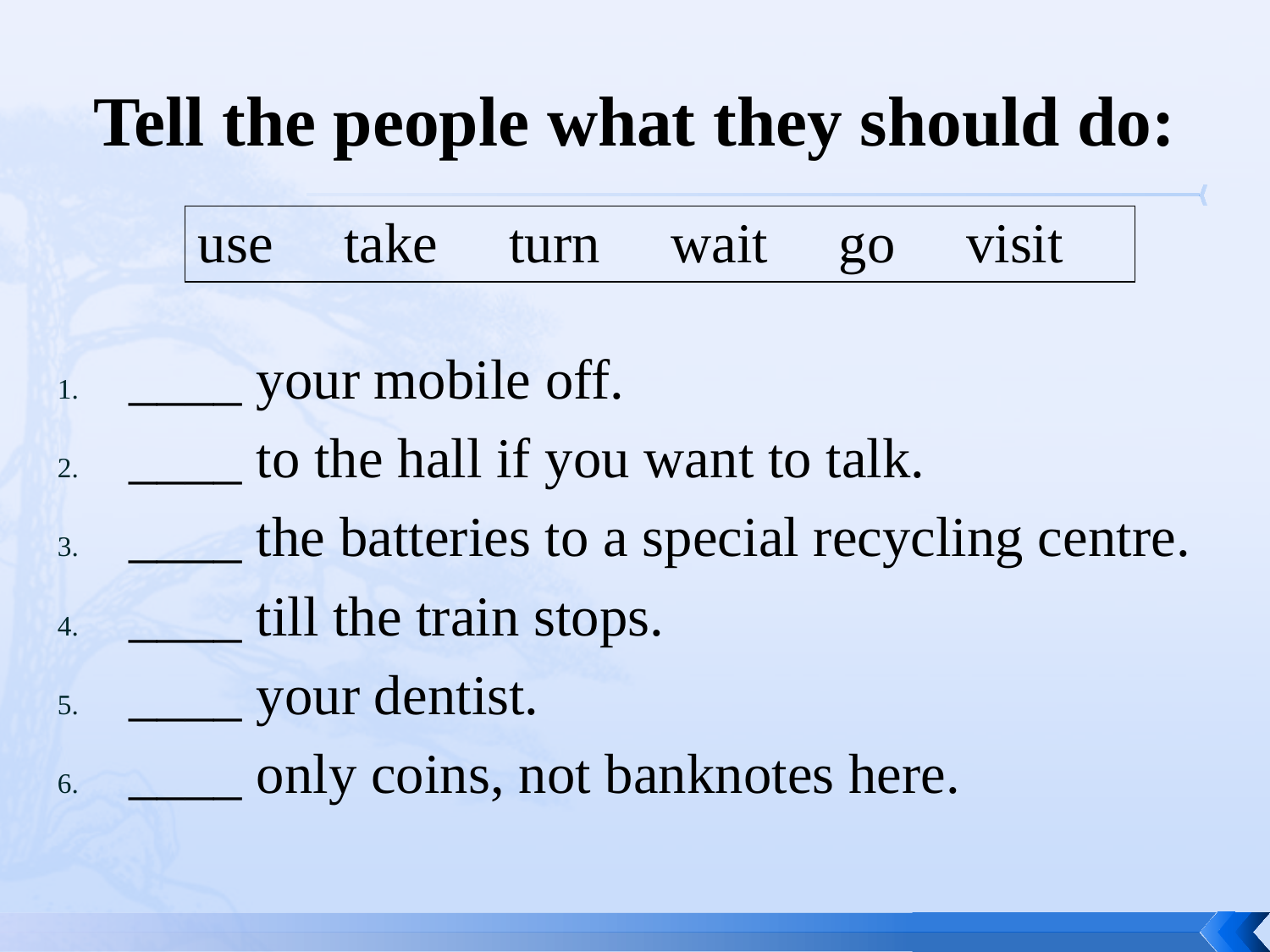

# Tell the people what they should do:
| use take turn wait go visit |
| --- |
____ your mobile off.
____ to the hall if you want to talk.
____ the batteries to a special recycling centre.
____ till the train stops.
____ your dentist.
____ only coins, not banknotes here.